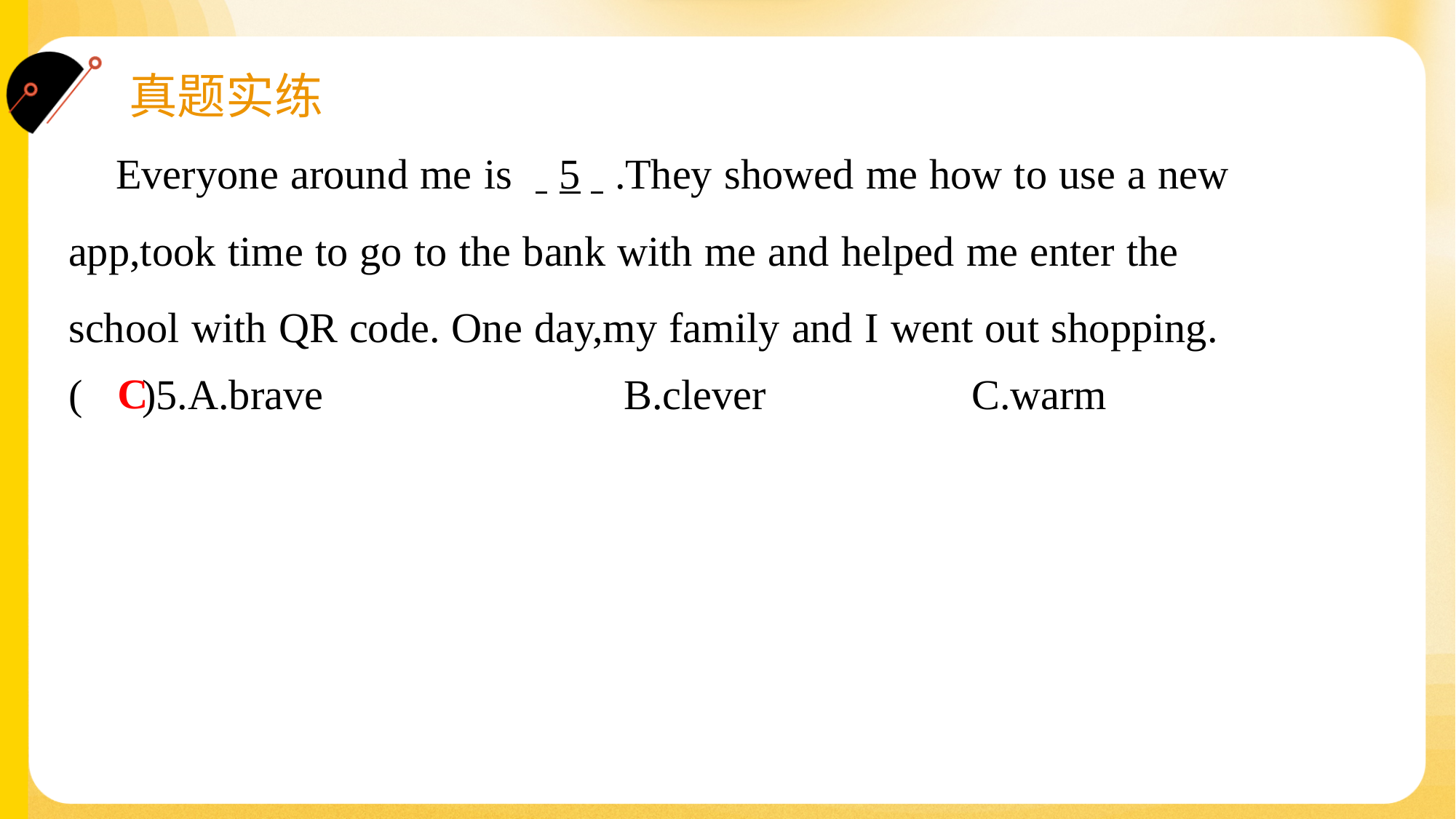

Everyone around me is . .5. ..They showed me how to use a new
app,took time to go to the bank with me and helped me enter the
school with QR code. One day,my family and I went out shopping.#4
C
(     )5.A.brave	B.clever	C.warm